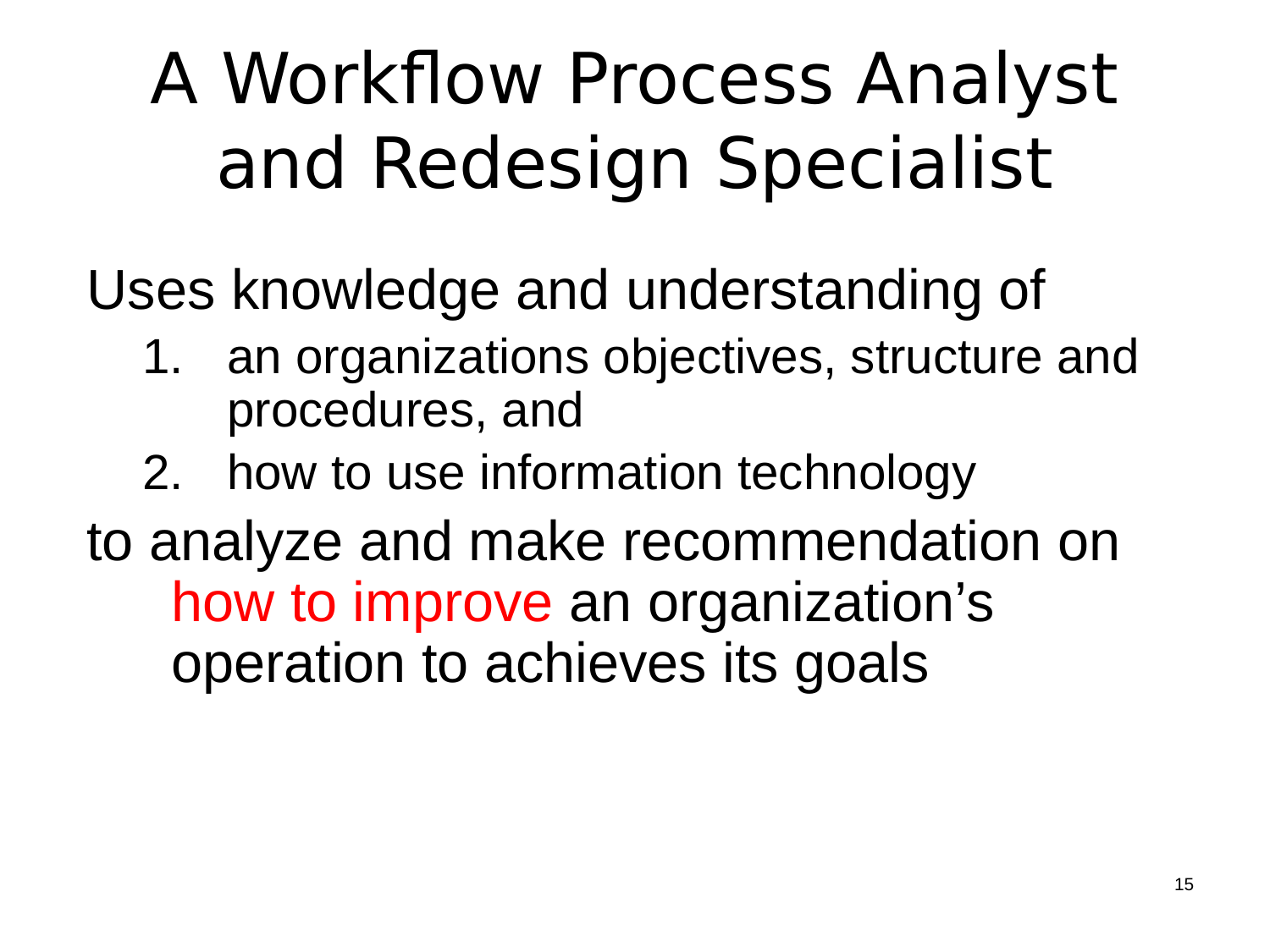

# A Workflow Process Analyst and Redesign Specialist
Uses knowledge and understanding of
an organizations objectives, structure and procedures, and
how to use information technology
to analyze and make recommendation on how to improve an organization’s operation to achieves its goals

15